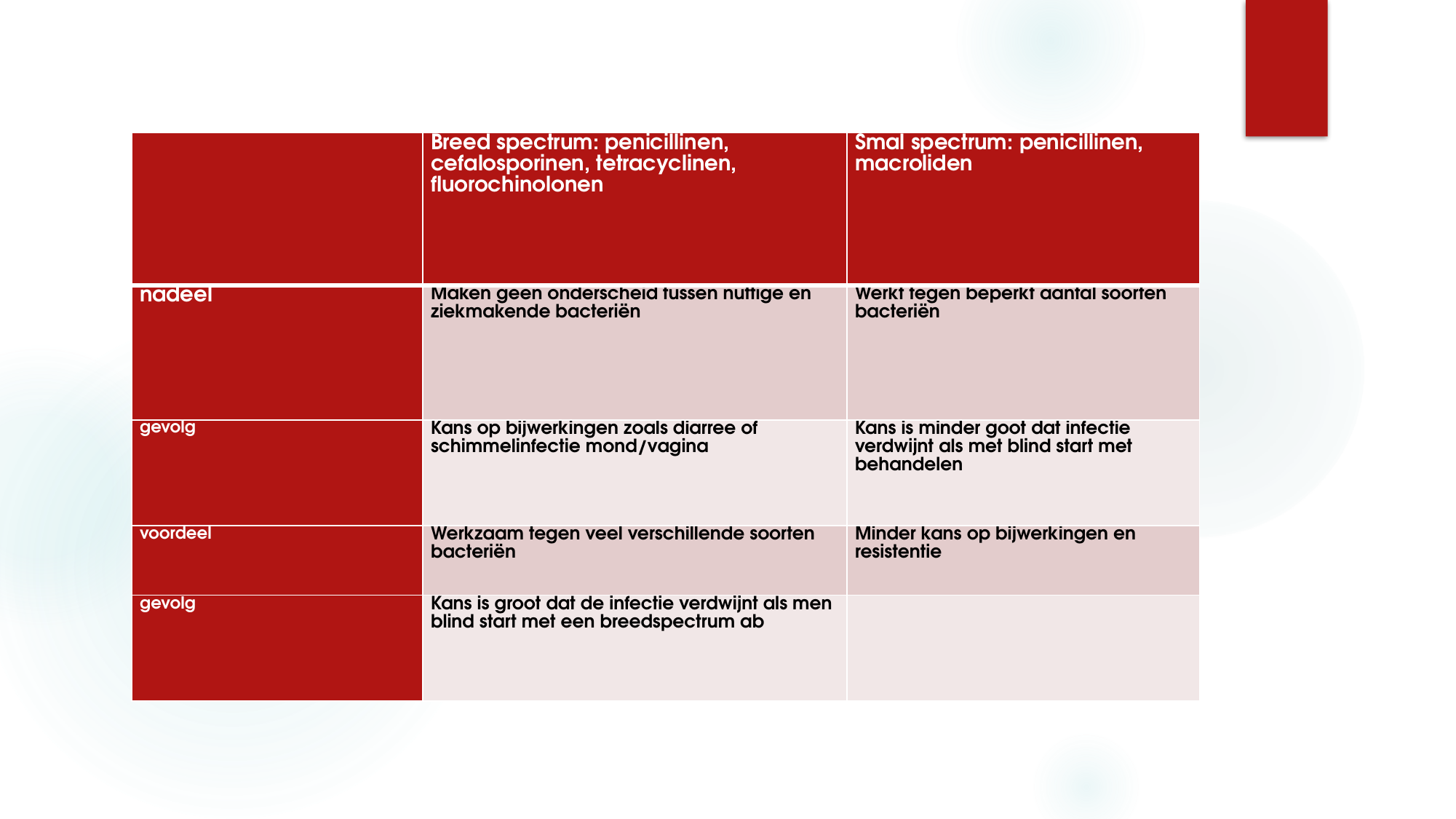

# Breed-spectrum smal spectrum
|  | Breed spectrum: penicillinen, cefalosporinen, tetracyclinen, fluorochinolonen | Smal spectrum: penicillinen, macroliden |
| --- | --- | --- |
| nadeel | Maken geen onderscheid tussen nuttige en ziekmakende bacteriën | Werkt tegen beperkt aantal soorten bacteriën |
| gevolg | Kans op bijwerkingen zoals diarree of schimmelinfectie mond/vagina | Kans is minder goot dat infectie verdwijnt als met blind start met behandelen |
| voordeel | Werkzaam tegen veel verschillende soorten bacteriën | Minder kans op bijwerkingen en resistentie |
| gevolg | Kans is groot dat de infectie verdwijnt als men blind start met een breedspectrum ab |  |